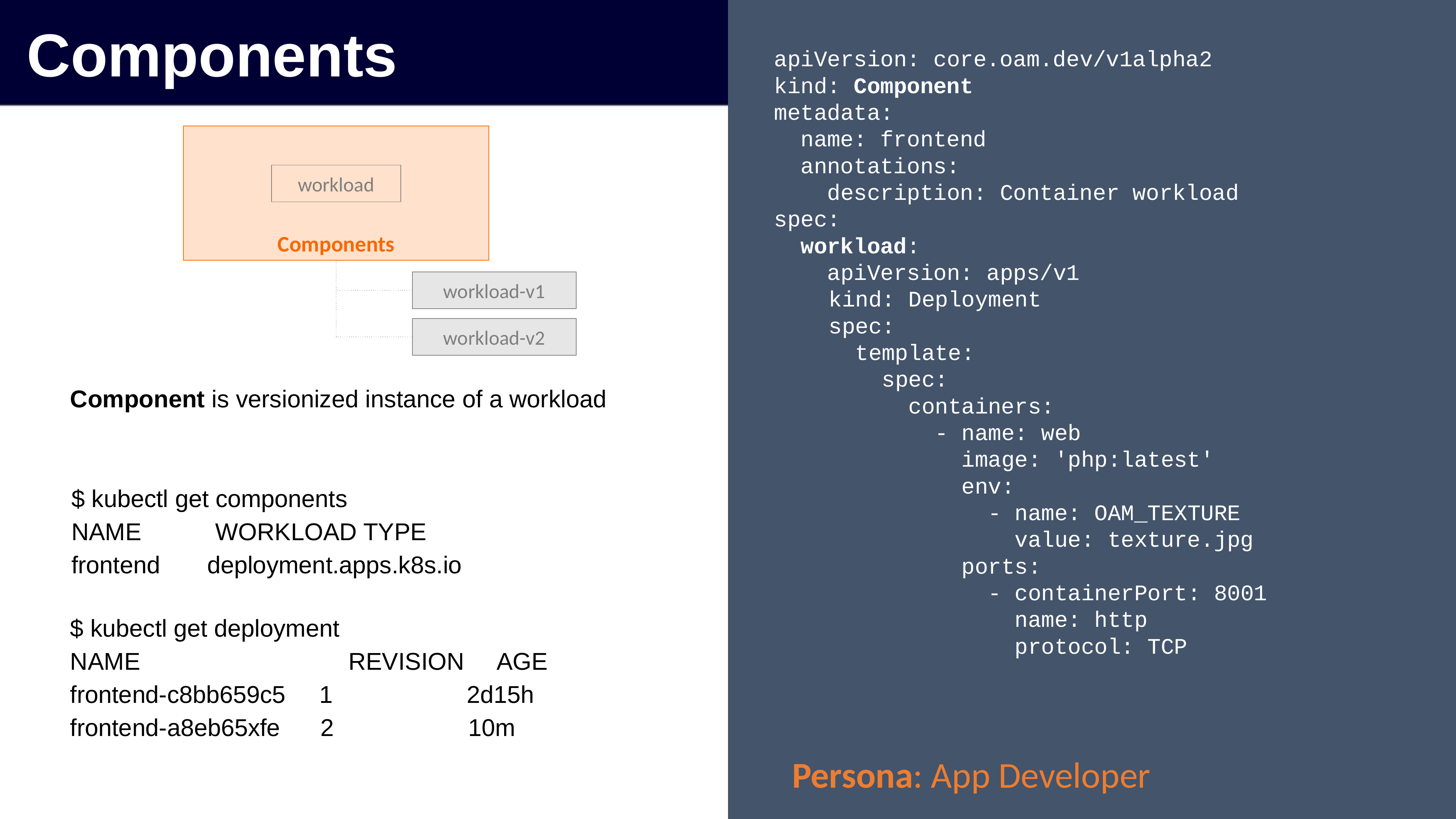

# Components
apiVersion: core.oam.dev/v1alpha2
kind: Component
metadata:
  name: frontend
  annotations:
    description: Container workload
spec:
  workload:
    apiVersion: apps/v1
kind: Deployment
spec:
  template:
    spec:
      containers:
        - name: web
          image: 'php:latest'
          env:
            - name: OAM_TEXTURE
              value: texture.jpg
          ports:
            - containerPort: 8001
              name: http
              protocol: TCP

Components
workload
workload-v1
workload-v2
Component is versionized instance of a workload
$ kubectl get components
NAME           WORKLOAD TYPE
frontend       deployment.apps.k8s.io
$ kubectl get deployment
NAME                               REVISION     AGE
frontend-c8bb659c5     1                    2d15h
frontend-a8eb65xfe      2                    10m
Persona: App Developer